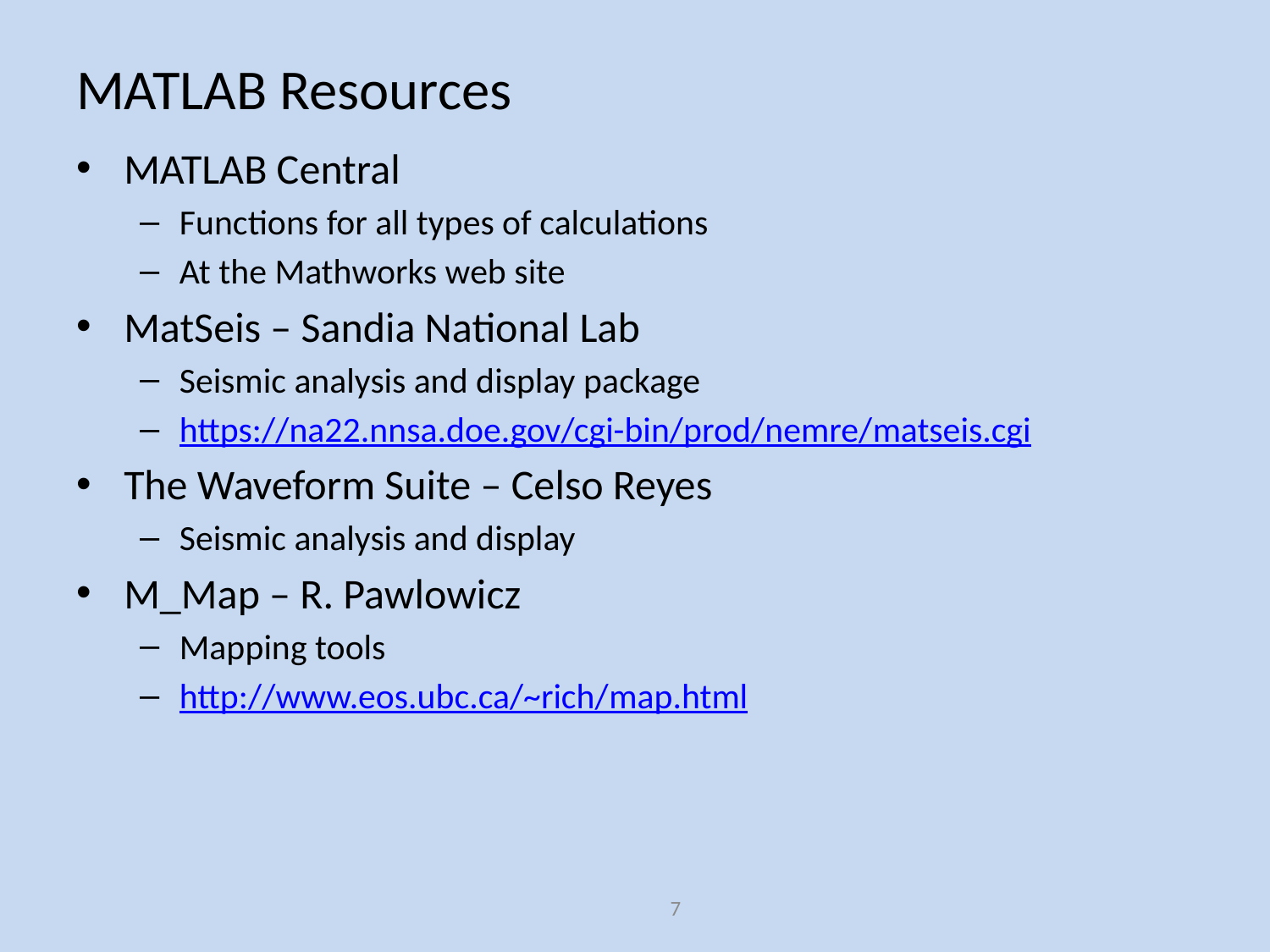

# MATLAB Resources
MATLAB Central
Functions for all types of calculations
At the Mathworks web site
MatSeis – Sandia National Lab
Seismic analysis and display package
https://na22.nnsa.doe.gov/cgi-bin/prod/nemre/matseis.cgi
The Waveform Suite – Celso Reyes
Seismic analysis and display
M_Map – R. Pawlowicz
Mapping tools
http://www.eos.ubc.ca/~rich/map.html
7